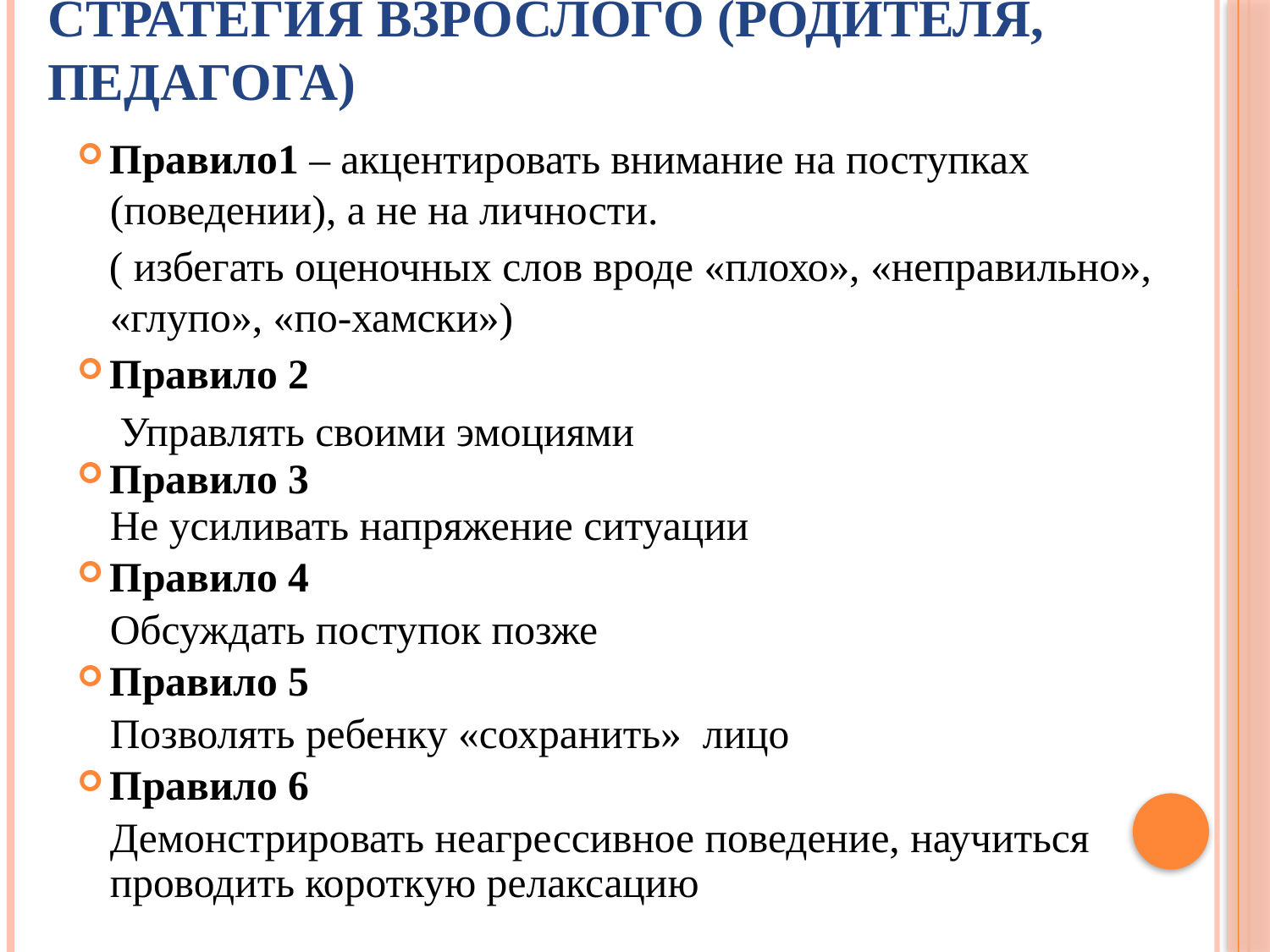

# Стратегия взрослого (родителя, педагога)
Правило1 – акцентировать внимание на поступках (поведении), а не на личности.
   ( избегать оценочных слов вроде «плохо», «неправильно», «глупо», «по-хамски»)
Правило 2
    Управлять своими эмоциями
Правило 3
		Не усиливать напряжение ситуации
Правило 4
	Обсуждать поступок позже
Правило 5
	Позволять ребенку «сохранить»  лицо
Правило 6
	Демонстрировать неагрессивное поведение, научиться проводить короткую релаксацию